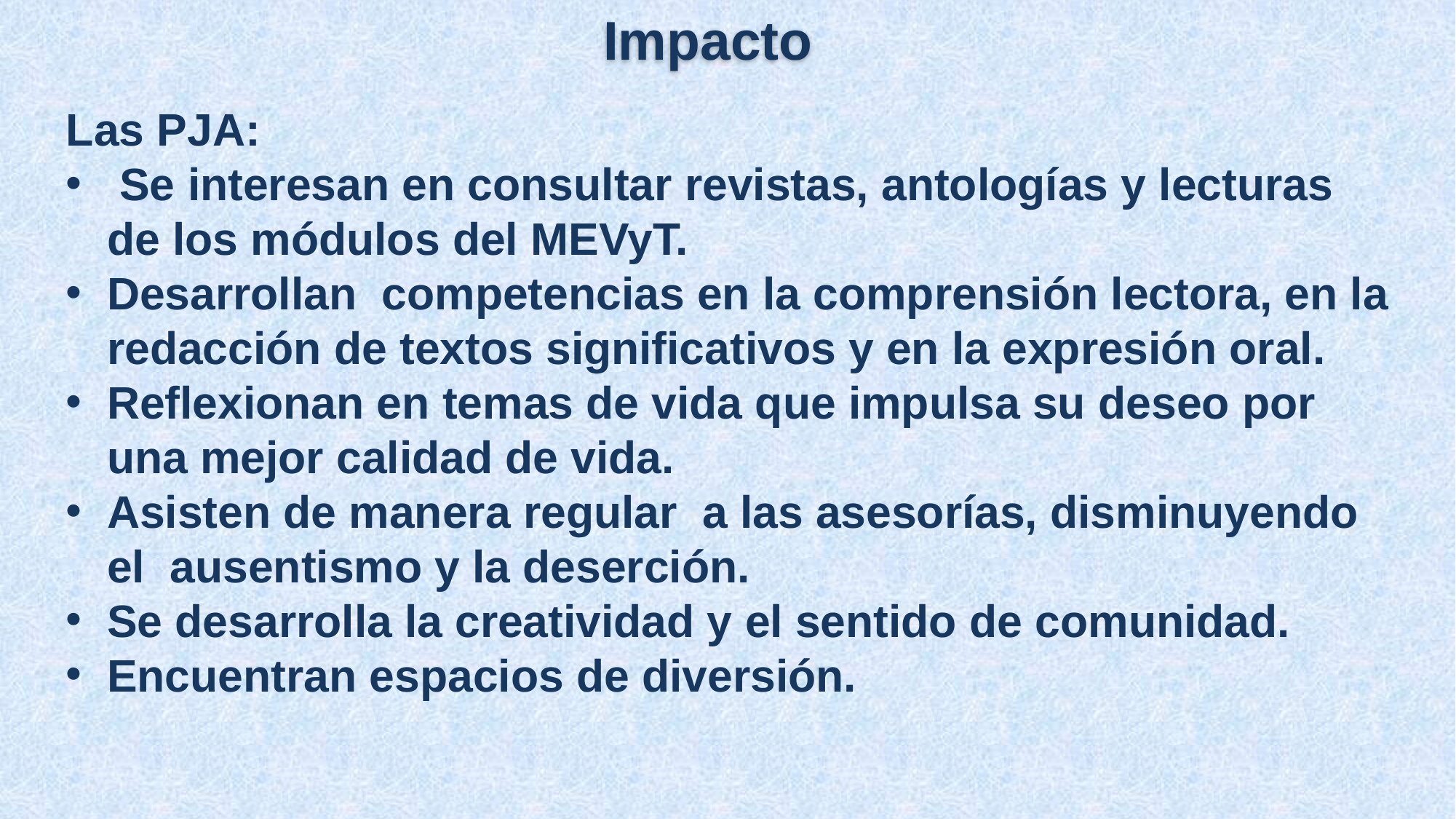

Impacto
Las PJA:
 Se interesan en consultar revistas, antologías y lecturas de los módulos del MEVyT.
Desarrollan  competencias en la comprensión lectora, en la redacción de textos significativos y en la expresión oral.
Reflexionan en temas de vida que impulsa su deseo por una mejor calidad de vida.
Asisten de manera regular  a las asesorías, disminuyendo el  ausentismo y la deserción.
Se desarrolla la creatividad y el sentido de comunidad.
Encuentran espacios de diversión.